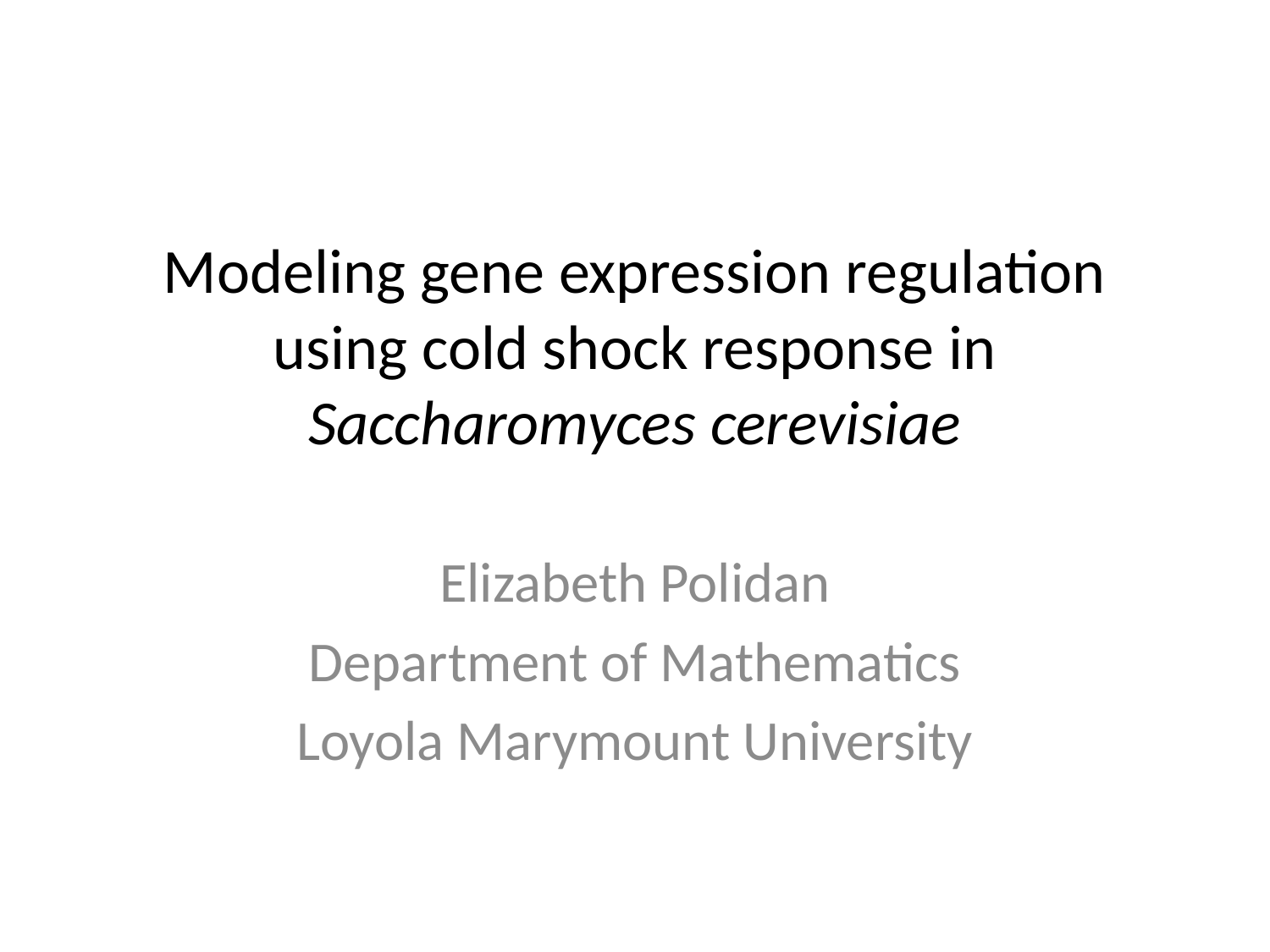

# Modeling gene expression regulation using cold shock response in Saccharomyces cerevisiae
Elizabeth Polidan
Department of Mathematics
Loyola Marymount University